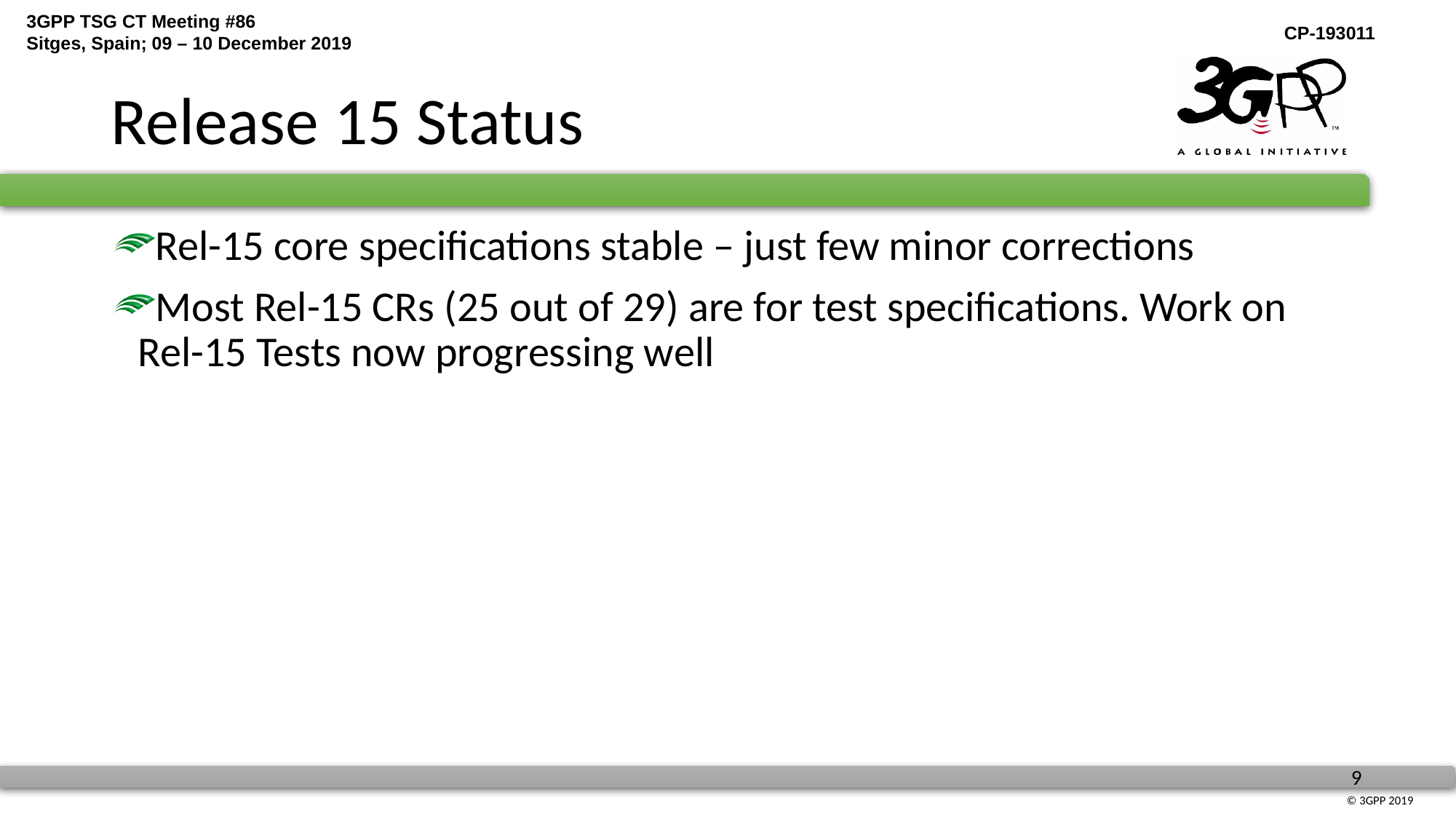

# Release 15 Status
Rel-15 core specifications stable – just few minor corrections
Most Rel-15 CRs (25 out of 29) are for test specifications. Work on Rel-15 Tests now progressing well